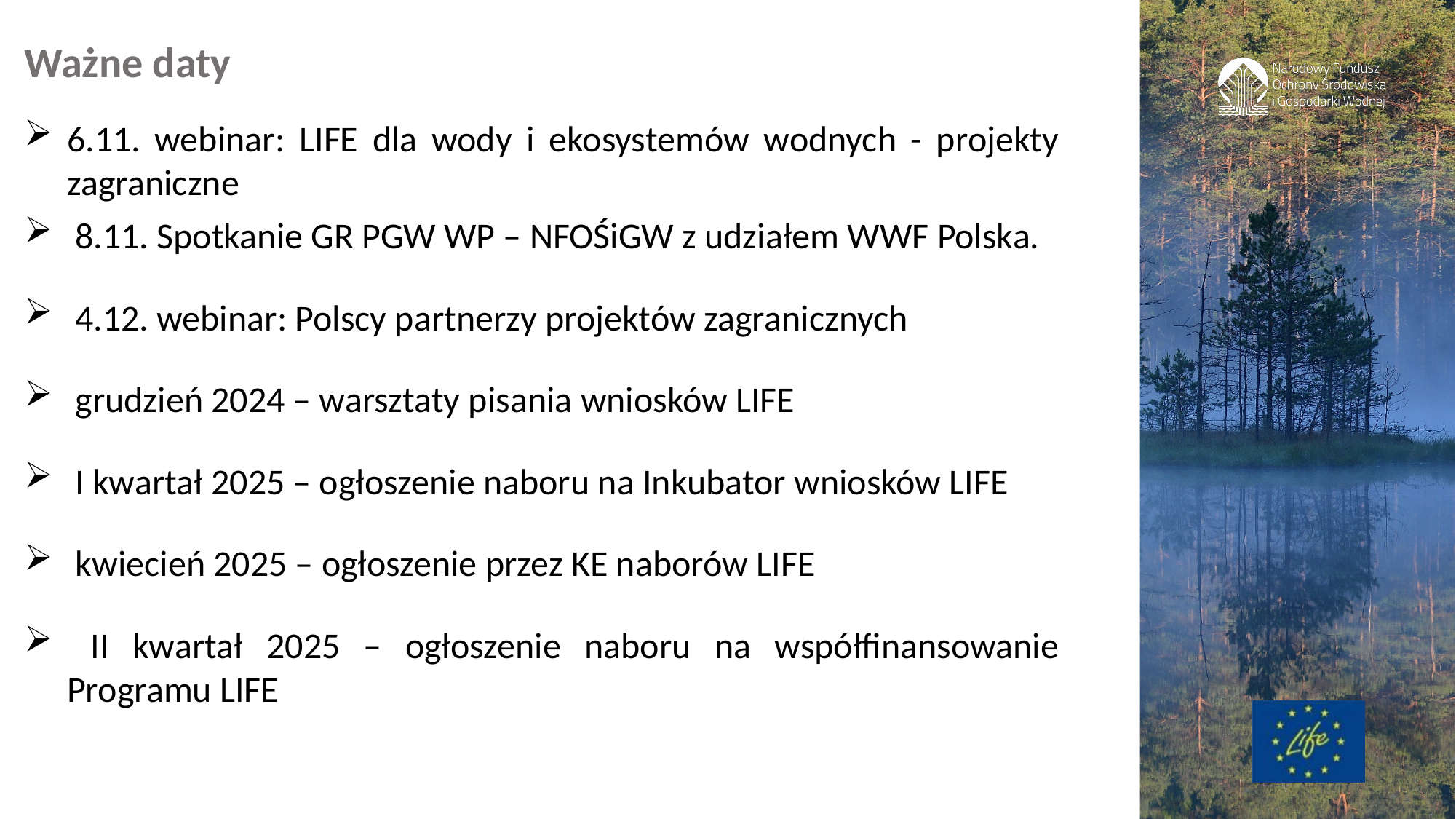

Ważne daty
6.11. webinar: LIFE dla wody i ekosystemów wodnych - projekty zagraniczne
 8.11. Spotkanie GR PGW WP – NFOŚiGW z udziałem WWF Polska.

 4.12. webinar: Polscy partnerzy projektów zagranicznych

 grudzień 2024 – warsztaty pisania wniosków LIFE

 I kwartał 2025 – ogłoszenie naboru na Inkubator wniosków LIFE

 kwiecień 2025 – ogłoszenie przez KE naborów LIFE

 II kwartał 2025 – ogłoszenie naboru na współfinansowanie Programu LIFE